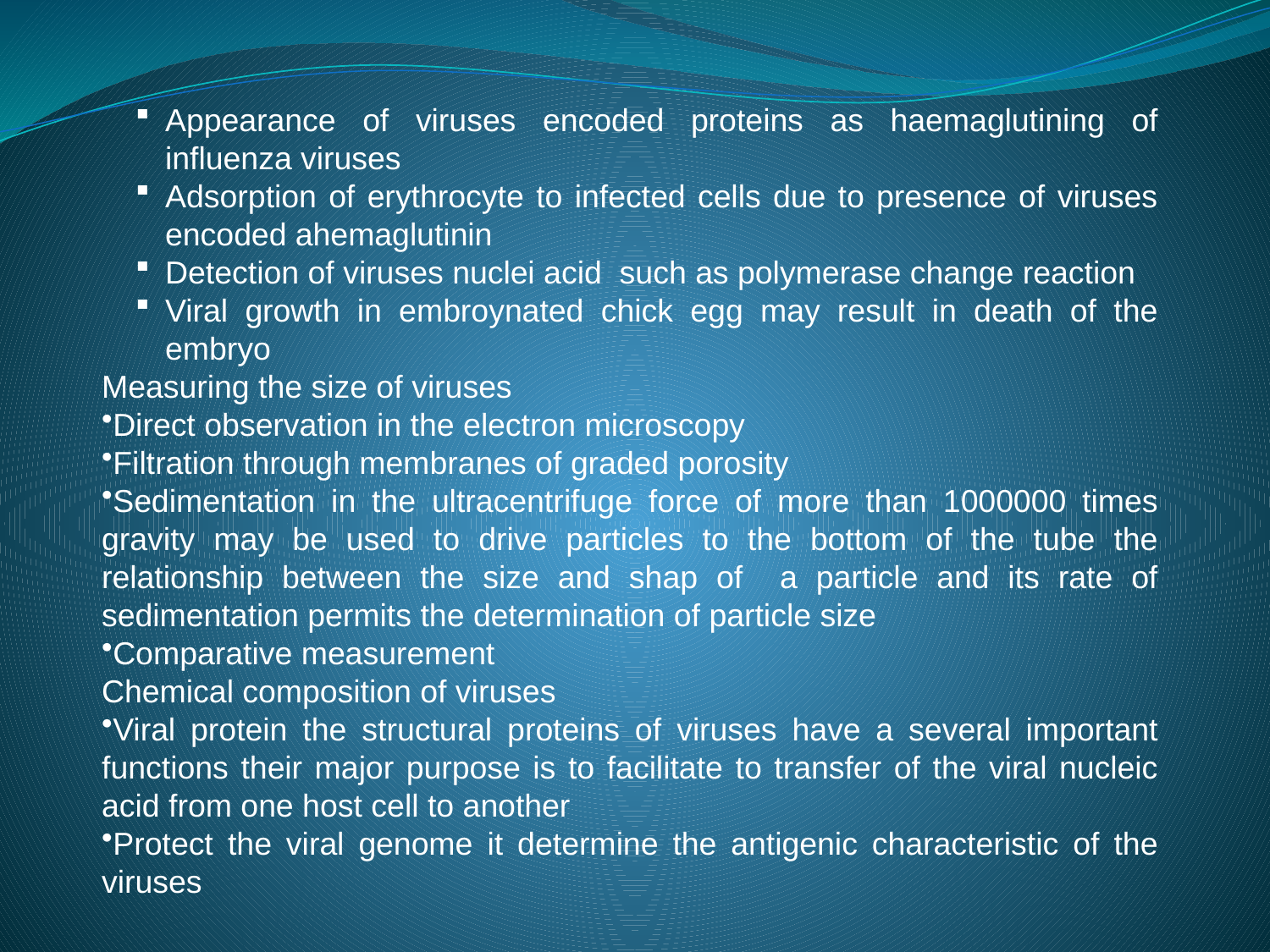

Appearance of viruses encoded proteins as haemaglutining of influenza viruses
Adsorption of erythrocyte to infected cells due to presence of viruses encoded ahemaglutinin
Detection of viruses nuclei acid  such as polymerase change reaction
Viral growth in embroynated chick egg may result in death of the embryo
Measuring the size of viruses
Direct observation in the electron microscopy
Filtration through membranes of graded porosity
Sedimentation in the ultracentrifuge force of more than 1000000 times gravity may be used to drive particles to the bottom of the tube the relationship between the size and shap of  a particle and its rate of sedimentation permits the determination of particle size
Comparative measurement
Chemical composition of viruses
Viral protein the structural proteins of viruses have a several important functions their major purpose is to facilitate to transfer of the viral nucleic acid from one host cell to another
Protect the viral genome it determine the antigenic characteristic of the viruses